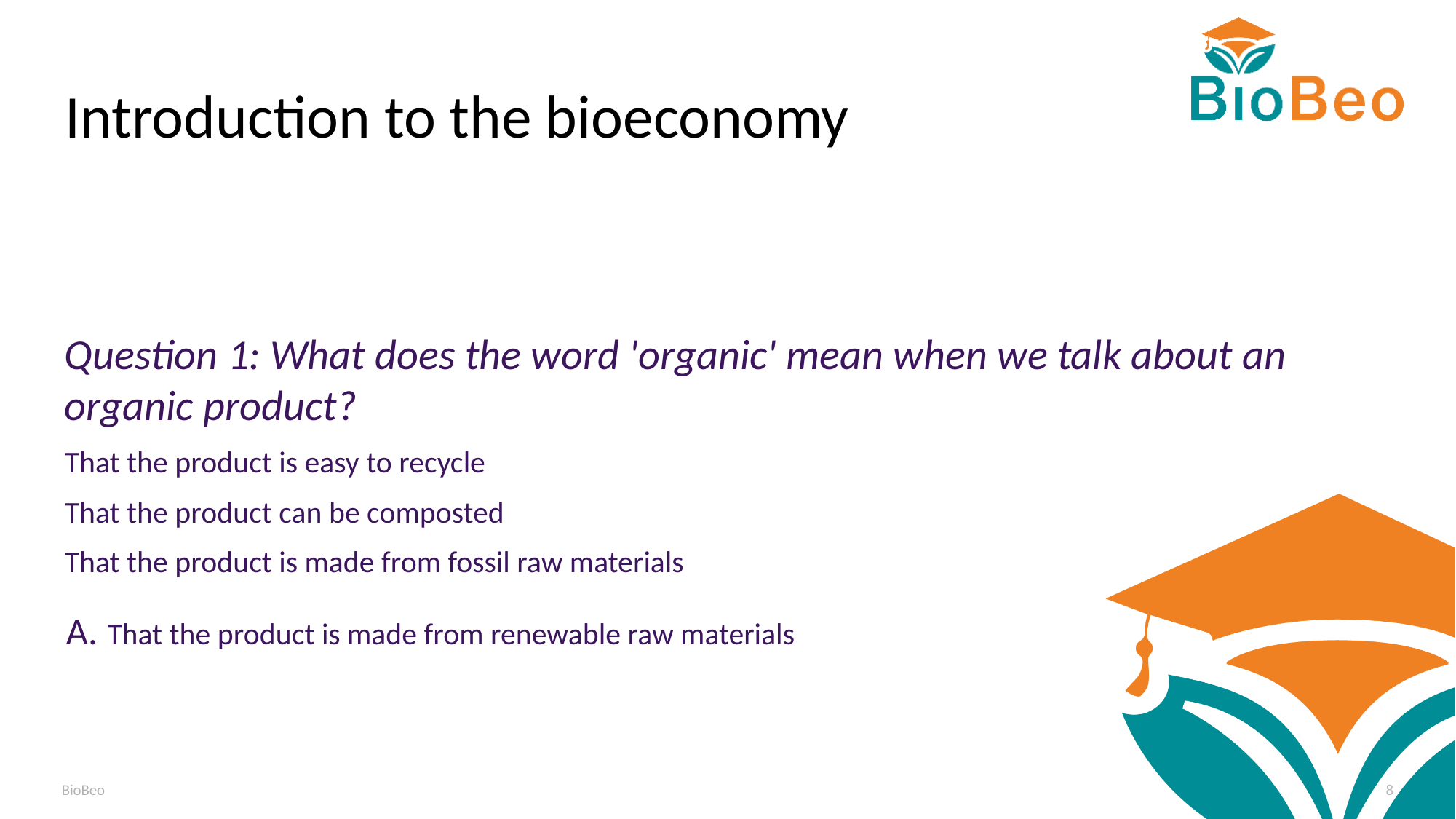

# Introduction to the bioeconomy
Question 1: What does the word 'organic' mean when we talk about an organic product?
That the product is easy to recycle
That the product can be composted
That the product is made from fossil raw materials
That the product is made from renewable raw materials
BioBeo
8